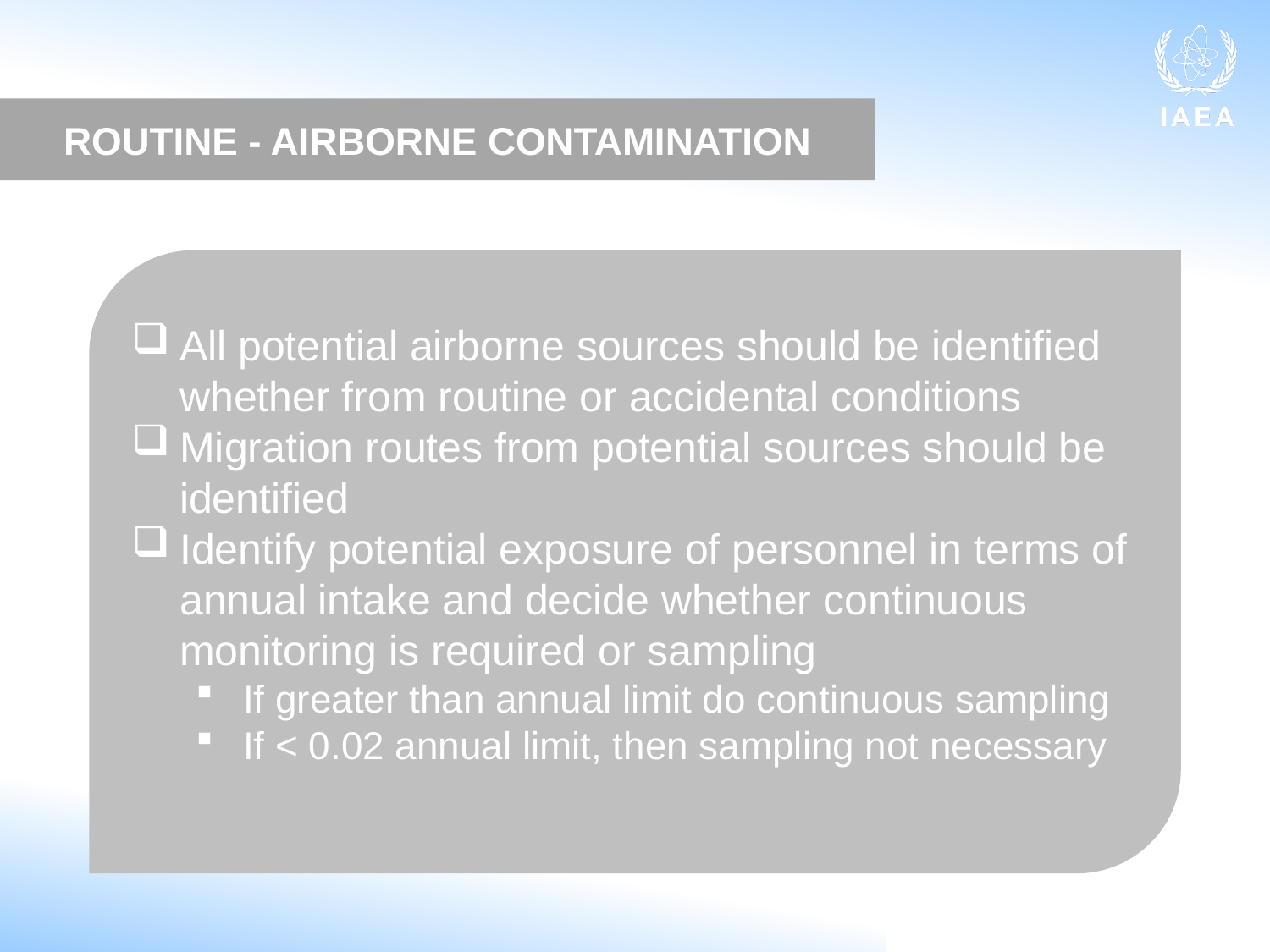

ROUTINE - AIRBORNE CONTAMINATION
All potential airborne sources should be identified whether from routine or accidental conditions
Migration routes from potential sources should be identified
Identify potential exposure of personnel in terms of annual intake and decide whether continuous monitoring is required or sampling
If greater than annual limit do continuous sampling
If < 0.02 annual limit, then sampling not necessary